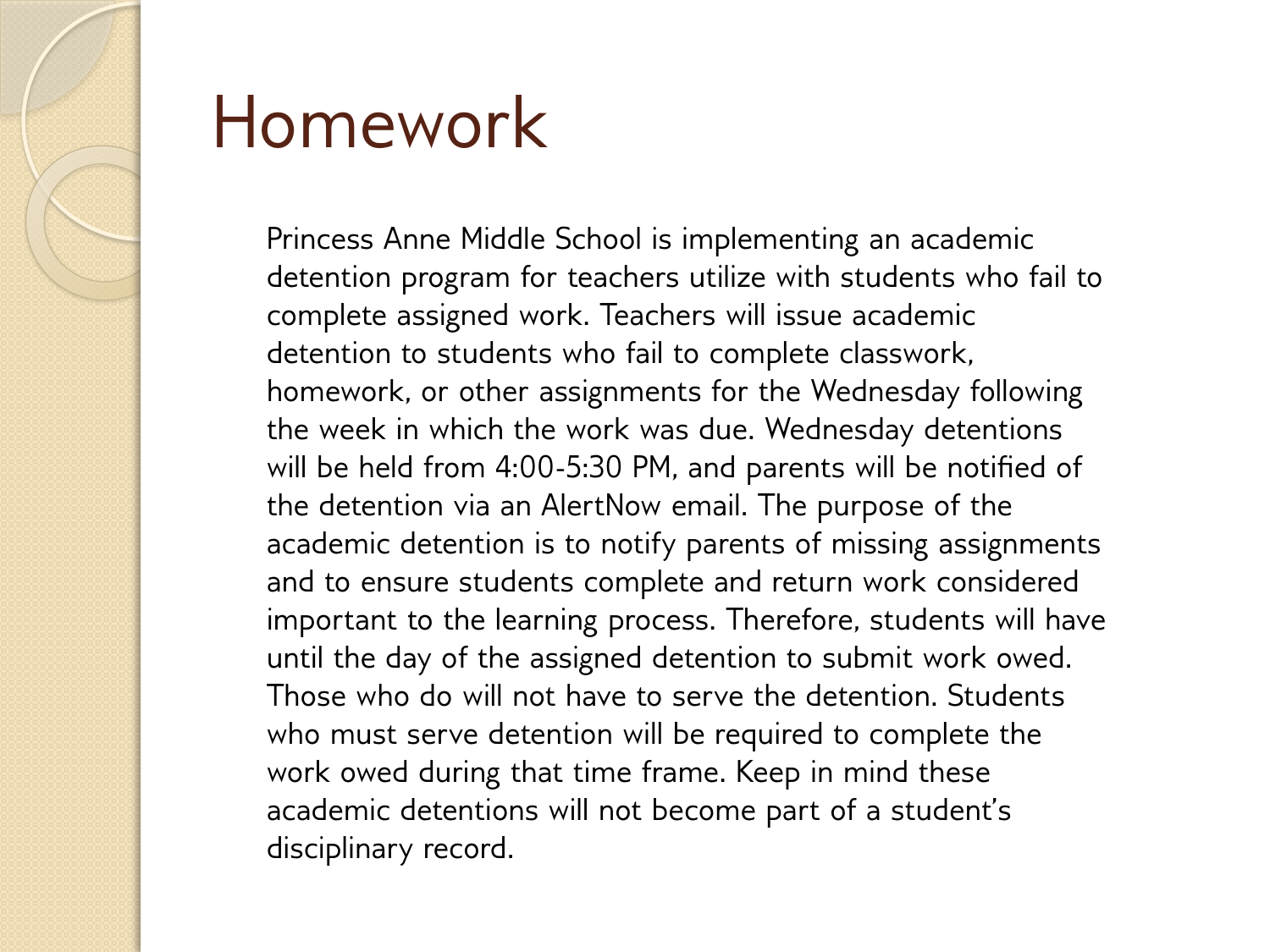

# Homework
Princess Anne Middle School is implementing an academic detention program for teachers utilize with students who fail to complete assigned work. Teachers will issue academic detention to students who fail to complete classwork, homework, or other assignments for the Wednesday following the week in which the work was due. Wednesday detentions will be held from 4:00-5:30 PM, and parents will be notified of the detention via an AlertNow email. The purpose of the academic detention is to notify parents of missing assignments and to ensure students complete and return work considered important to the learning process. Therefore, students will have until the day of the assigned detention to submit work owed. Those who do will not have to serve the detention. Students who must serve detention will be required to complete the work owed during that time frame. Keep in mind these academic detentions will not become part of a student’s disciplinary record.